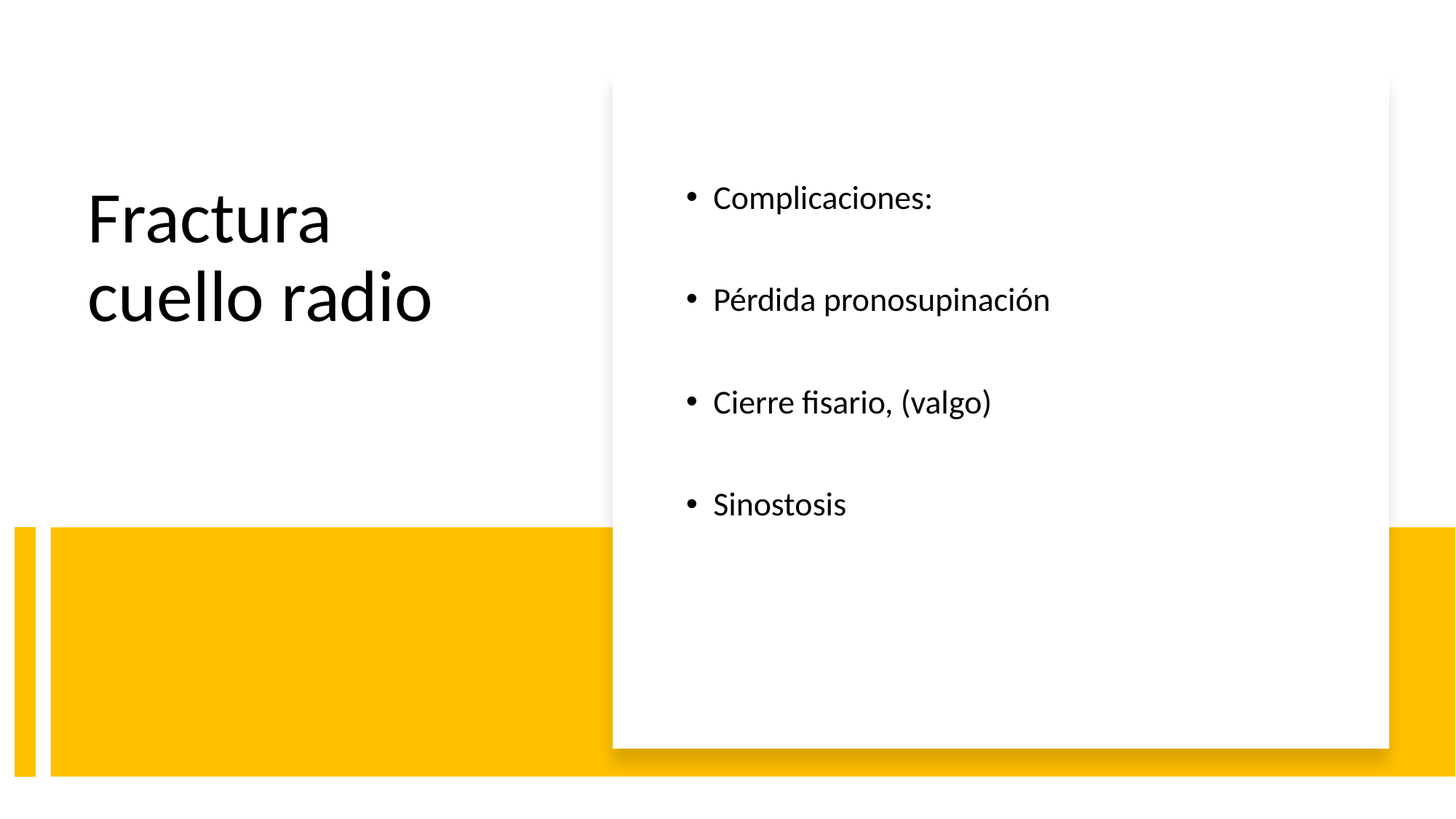

Complicaciones:

Pérdida pronosupinación

Cierre fisario, (valgo)

Sinostosis

# Fractura cuello radio